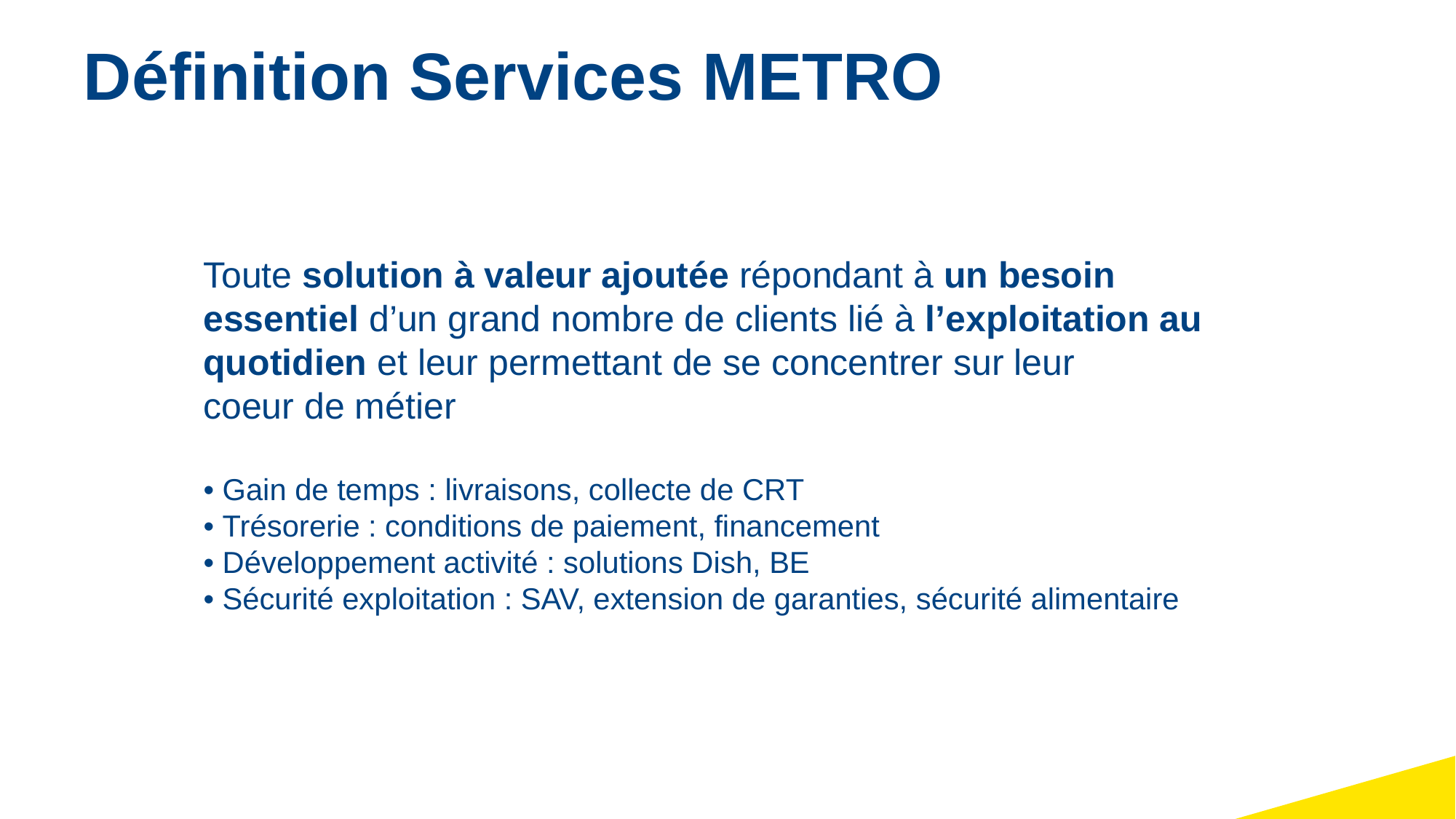

Définition Services METRO
Toute solution à valeur ajoutée répondant à un besoin essentiel d’un grand nombre de clients lié à l’exploitation au quotidien et leur permettant de se concentrer sur leur
coeur de métier
• Gain de temps : livraisons, collecte de CRT
• Trésorerie : conditions de paiement, financement
• Développement activité : solutions Dish, BE
• Sécurité exploitation : SAV, extension de garanties, sécurité alimentaire